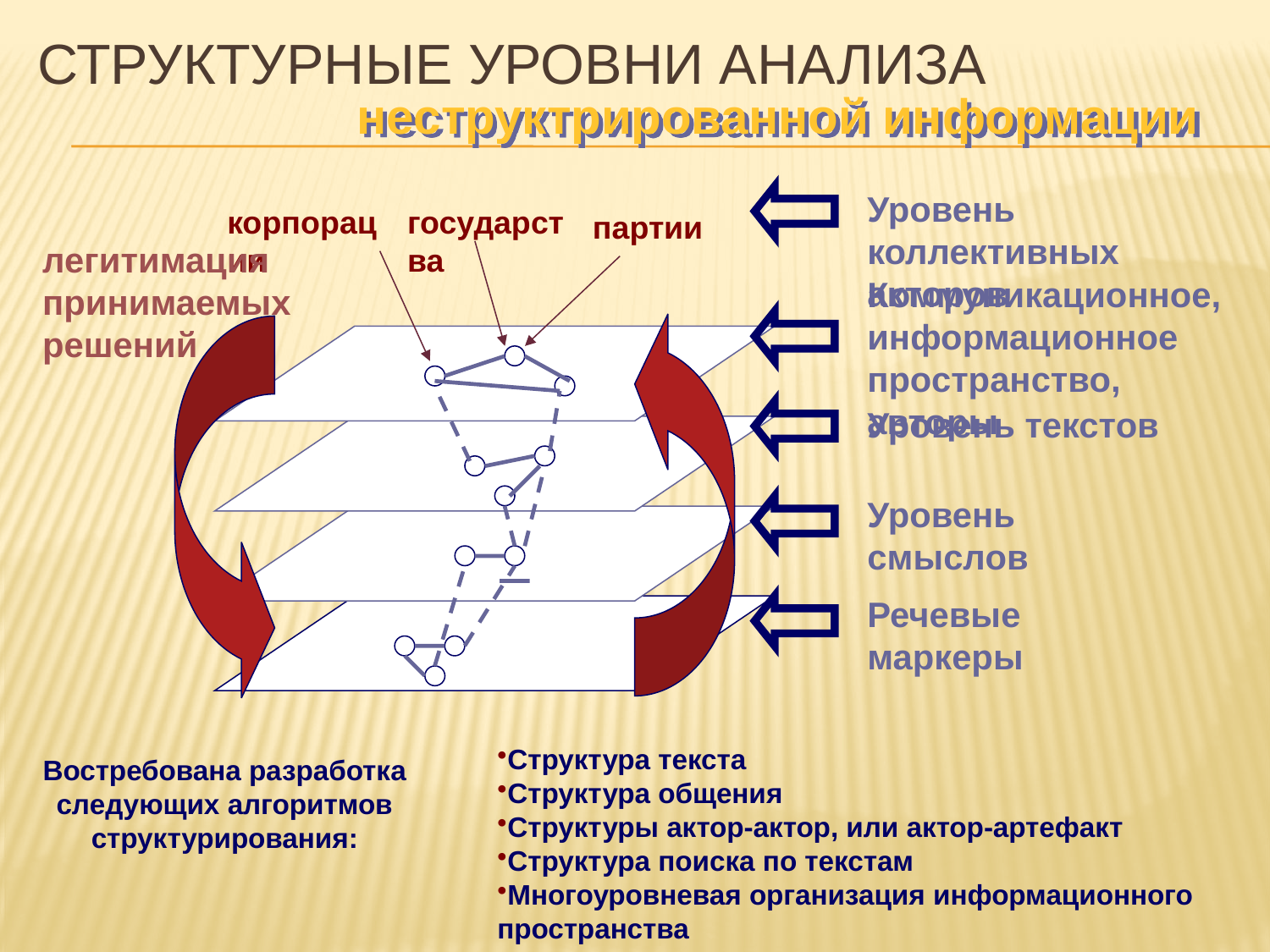

# Структурные уровни анализа
неструктрированной информации
Уровень коллективных акторов

корпорации
государства
партии
легитимация принимаемых решений

Коммуникационное, информационное пространство, авторы

Уровень текстов

Уровень смыслов

Речевые маркеры

Структура текста
Структура общения
Структуры актор-актор, или актор-артефакт
Структура поиска по текстам
Многоуровневая организация информационного пространства
Востребована разработка следующих алгоритмов структурирования: